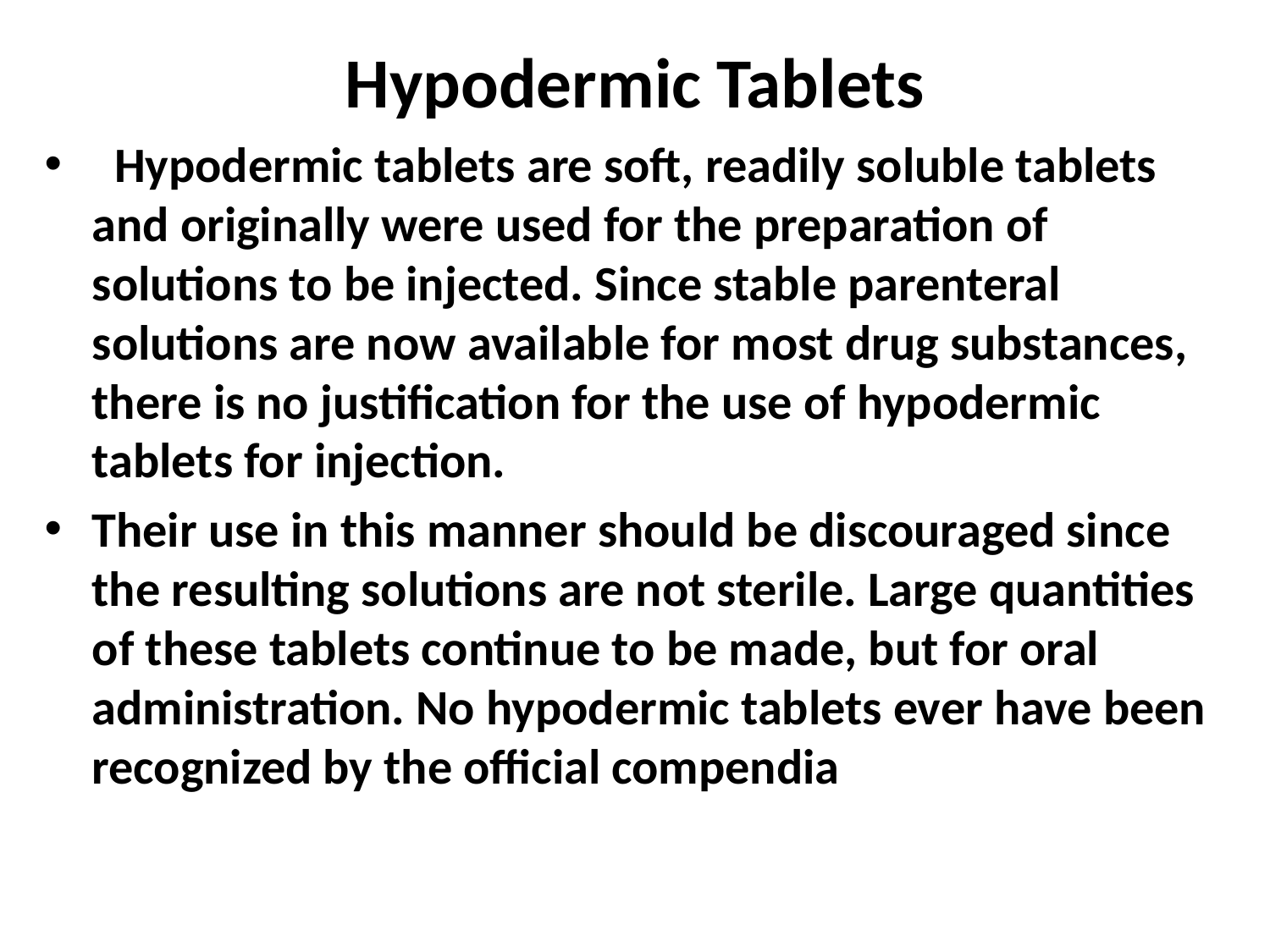

# Hypodermic Tablets
  Hypodermic tablets are soft, readily soluble tablets and originally were used for the preparation of solutions to be injected. Since stable parenteral solutions are now available for most drug substances, there is no justification for the use of hypodermic tablets for injection.
Their use in this manner should be discouraged since the resulting solutions are not sterile. Large quantities of these tablets continue to be made, but for oral administration. No hypodermic tablets ever have been recognized by the official compendia